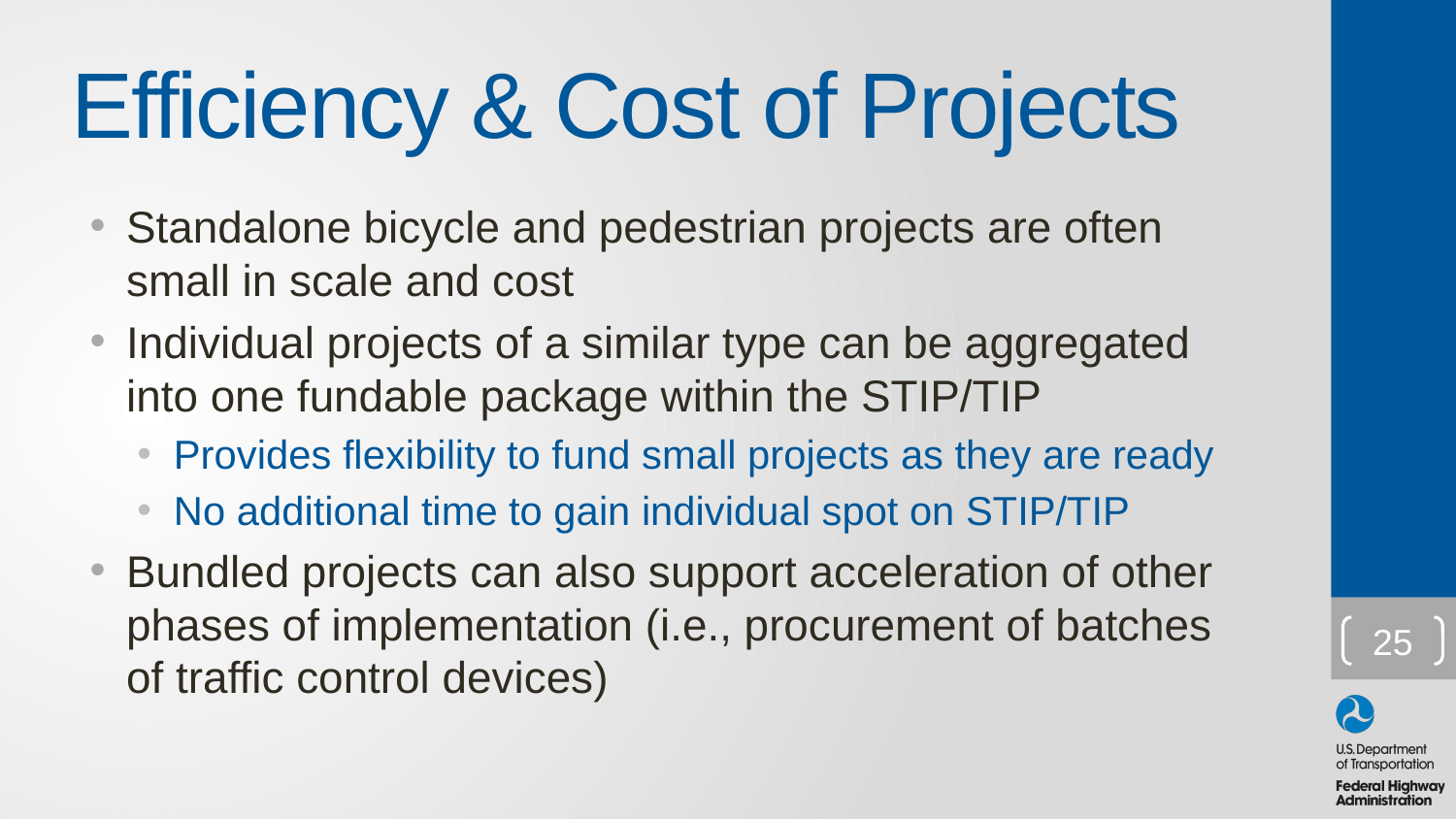

# Efficiency & Cost of Projects
Standalone bicycle and pedestrian projects are often small in scale and cost
Individual projects of a similar type can be aggregated into one fundable package within the STIP/TIP
Provides flexibility to fund small projects as they are ready
No additional time to gain individual spot on STIP/TIP
Bundled projects can also support acceleration of other phases of implementation (i.e., procurement of batches of traffic control devices)
25